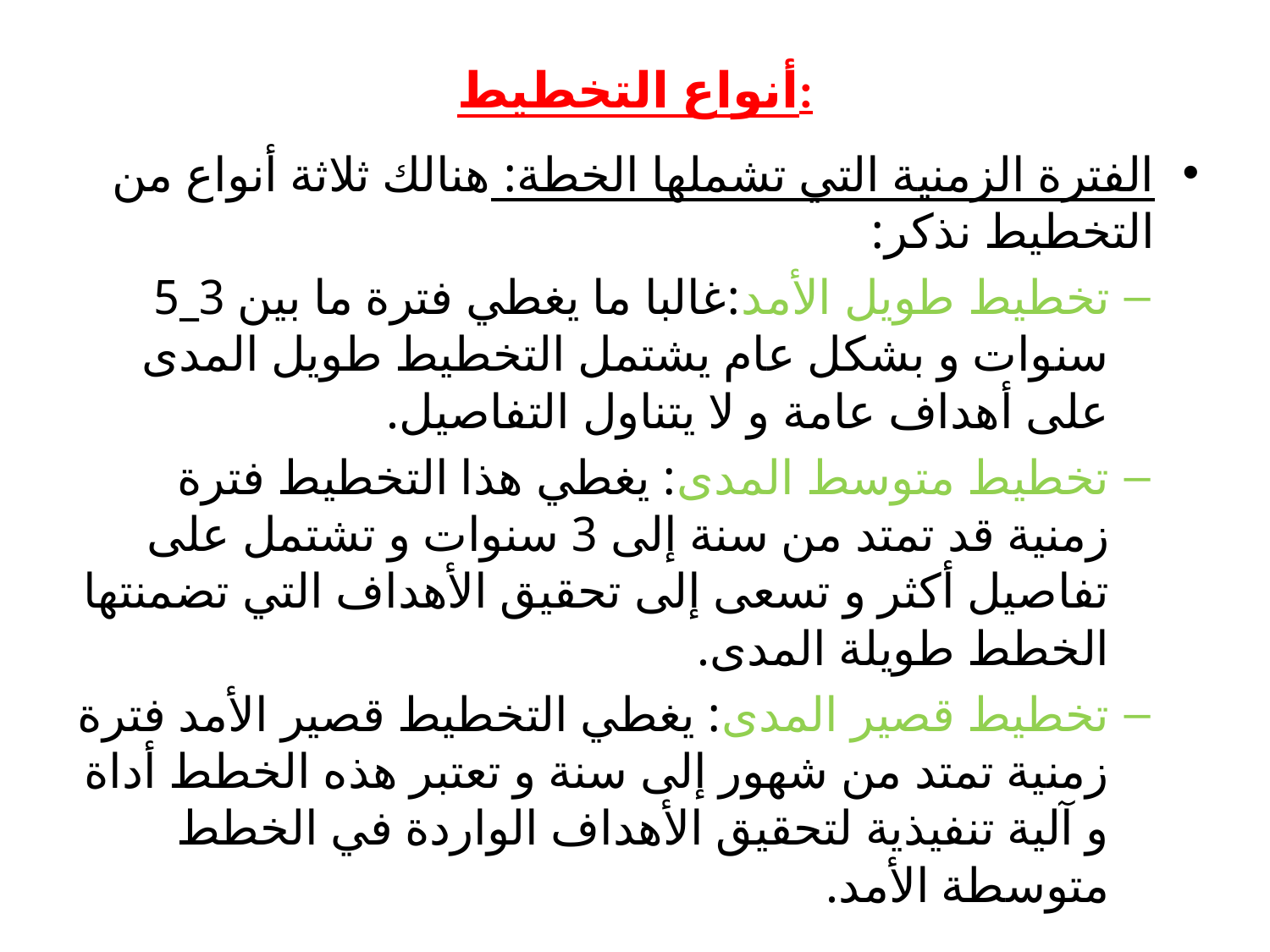

# أنواع التخطيط:
الفترة الزمنية التي تشملها الخطة: هنالك ثلاثة أنواع من التخطيط نذكر:
تخطيط طويل الأمد:غالبا ما يغطي فترة ما بين 3_5 سنوات و بشكل عام يشتمل التخطيط طويل المدى على أهداف عامة و لا يتناول التفاصيل.
تخطيط متوسط المدى: يغطي هذا التخطيط فترة زمنية قد تمتد من سنة إلى 3 سنوات و تشتمل على تفاصيل أكثر و تسعى إلى تحقيق الأهداف التي تضمنتها الخطط طويلة المدى.
تخطيط قصير المدى: يغطي التخطيط قصير الأمد فترة زمنية تمتد من شهور إلى سنة و تعتبر هذه الخطط أداة و آلية تنفيذية لتحقيق الأهداف الواردة في الخطط متوسطة الأمد.